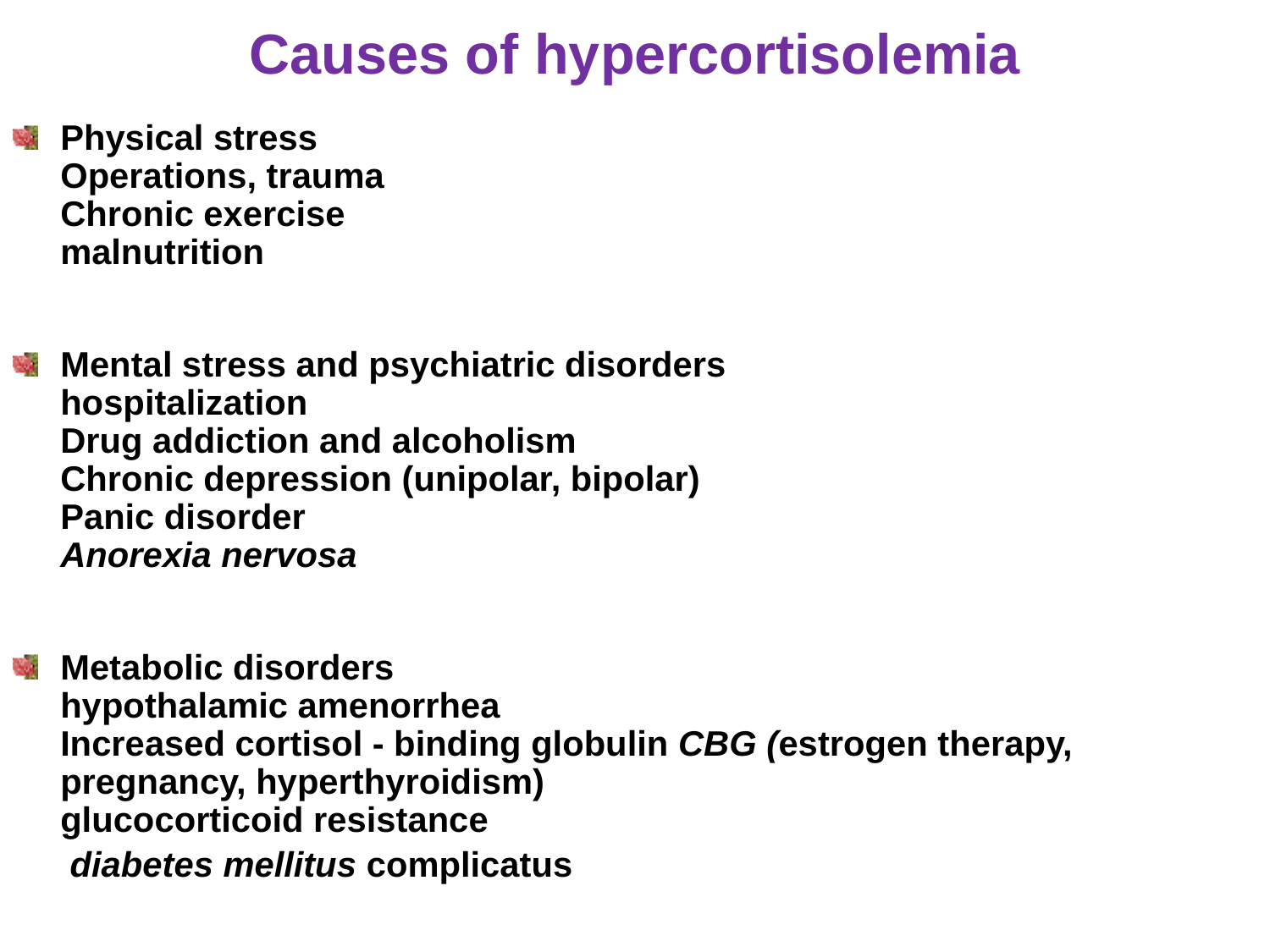

# Causes of hypercortisolemia
Physical stress
Operations, trauma
Chronic exercise
malnutrition

Mental stress and psychiatric disorders
hospitalization
Drug addiction and alcoholism
Chronic depression (unipolar, bipolar)
Panic disorder
Anorexia nervosa

Metabolic disorders
hypothalamic amenorrhea
Increased cortisol - binding globulin CBG (estrogen therapy, pregnancy, hyperthyroidism)
glucocorticoid resistance
	 diabetes mellitus complicatus